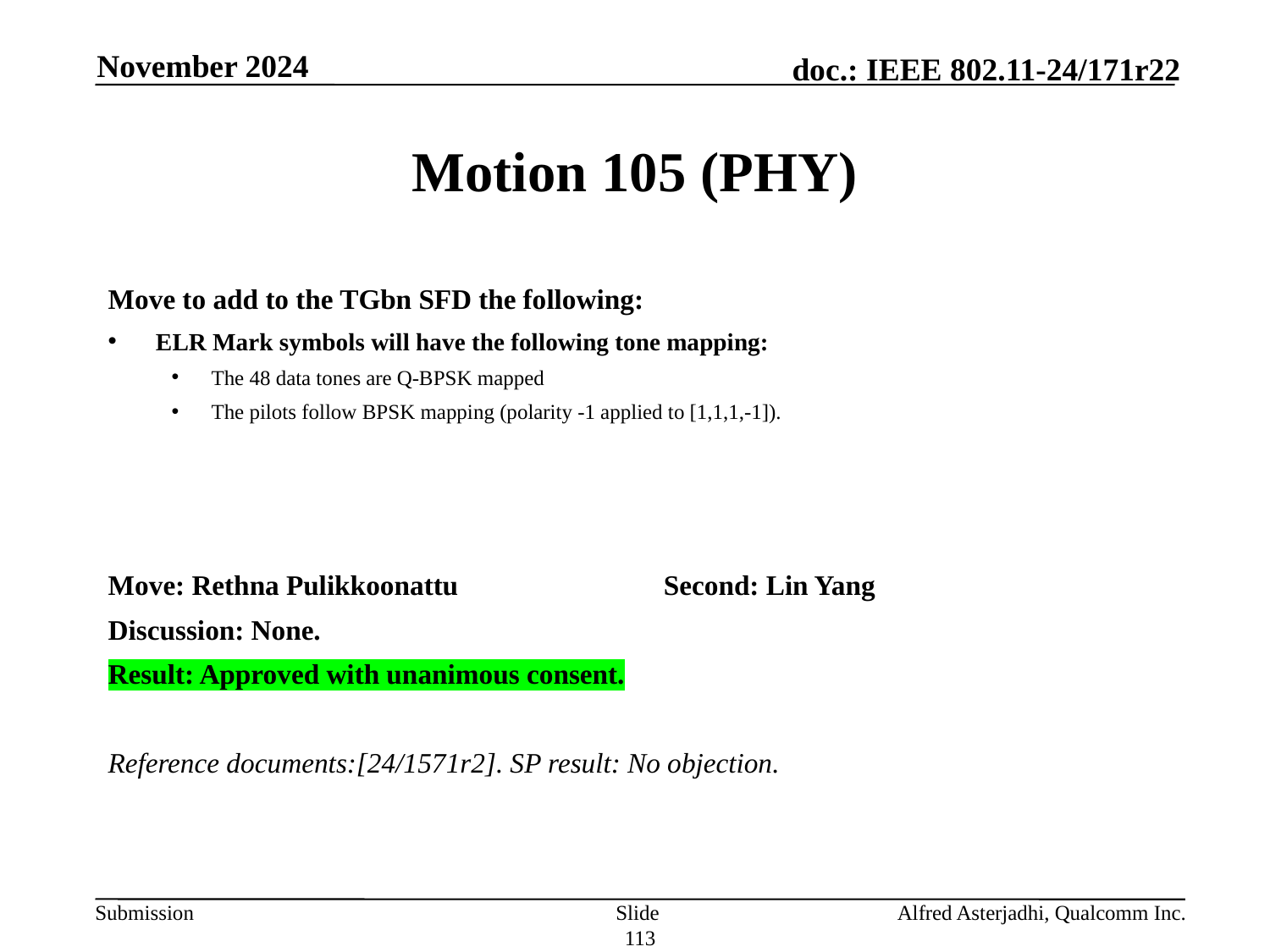

November 2024
# Motion 105 (PHY)
Move to add to the TGbn SFD the following:
ELR Mark symbols will have the following tone mapping:
The 48 data tones are Q-BPSK mapped
The pilots follow BPSK mapping (polarity -1 applied to [1,1,1,-1]).

Move: Rethna Pulikkoonattu		Second: Lin Yang
Discussion: None.
Result: Approved with unanimous consent.

Reference documents:[24/1571r2]. SP result: No objection.

Slide 113
Alfred Asterjadhi, Qualcomm Inc.